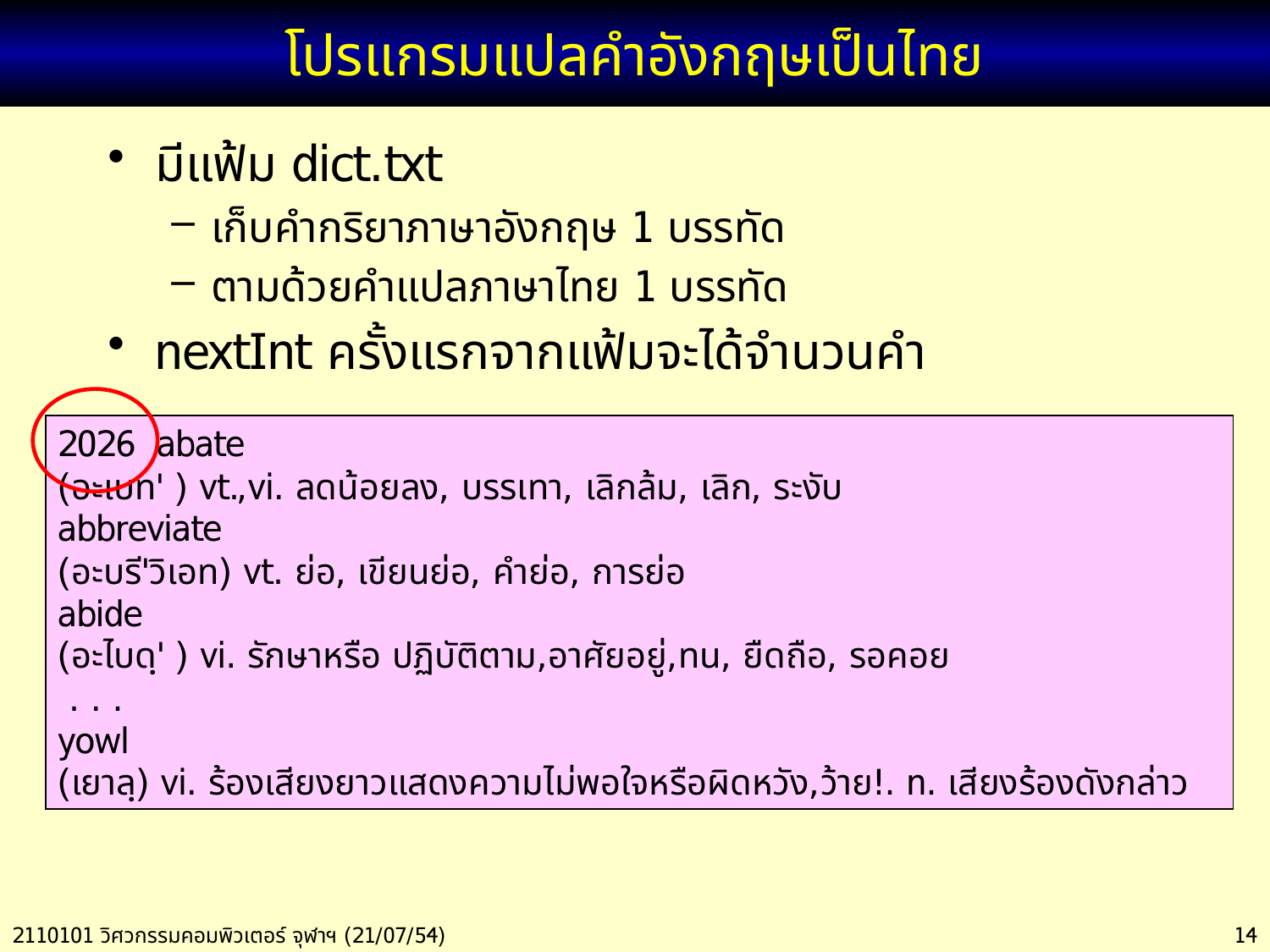

# โปรแกรมแปลคำอังกฤษเป็นไทย
มีแฟ้ม dict.txt
เก็บคำกริยาภาษาอังกฤษ 1 บรรทัด
ตามด้วยคำแปลภาษาไทย 1 บรรทัด
nextInt ครั้งแรกจากแฟ้มจะได้จำนวนคำ

2026  abate
(อะเบท' ) vt.,vi. ลดน้อยลง, บรรเทา, เลิกล้ม, เลิก, ระงับ
abbreviate
(อะบรี'วิเอท) vt. ย่อ, เขียนย่อ, คำย่อ, การย่อ
abide
(อะไบดฺ' ) vi. รักษาหรือ ปฏิบัติตาม,อาศัยอยู่,ทน, ยืดถือ, รอคอย
 . . .
yowl
(เยาลฺ) vi. ร้องเสียงยาวแสดงความไม่พอใจหรือผิดหวัง,ว้าย!. n. เสียงร้องดังกล่าว